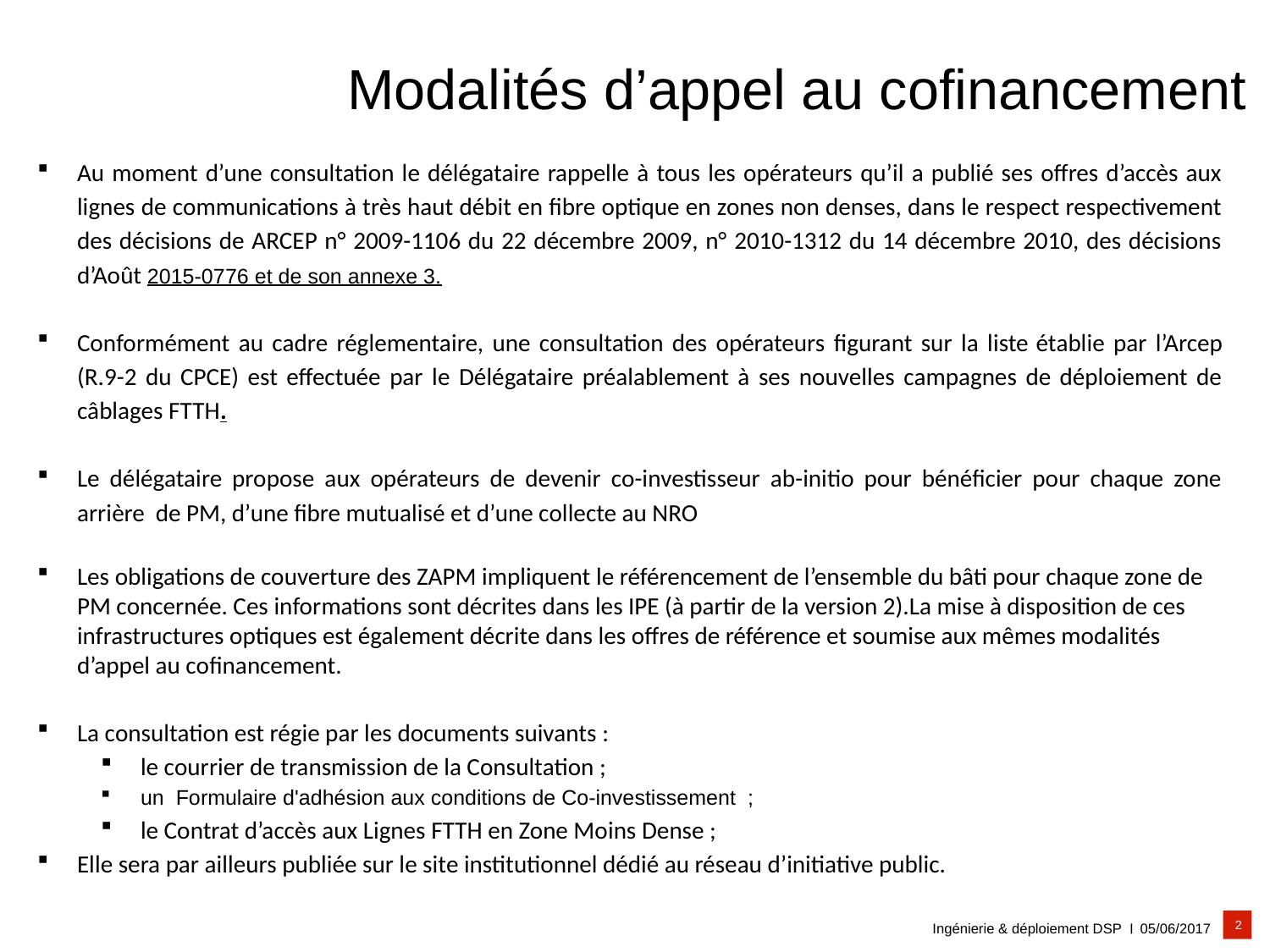

# Modalités d’appel au cofinancement
Au moment d’une consultation le délégataire rappelle à tous les opérateurs qu’il a publié ses offres d’accès aux lignes de communications à très haut débit en fibre optique en zones non denses, dans le respect respectivement des décisions de ARCEP n° 2009-1106 du 22 décembre 2009, n° 2010-1312 du 14 décembre 2010, des décisions d’Août 2015-0776 et de son annexe 3.

Conformément au cadre réglementaire, une consultation des opérateurs figurant sur la liste établie par l’Arcep (R.9-2 du CPCE) est effectuée par le Délégataire préalablement à ses nouvelles campagnes de déploiement de câblages FTTH.

Le délégataire propose aux opérateurs de devenir co-investisseur ab-initio pour bénéficier pour chaque zone arrière  de PM, d’une fibre mutualisé et d’une collecte au NRO

Les obligations de couverture des ZAPM impliquent le référencement de l’ensemble du bâti pour chaque zone de PM concernée. Ces informations sont décrites dans les IPE (à partir de la version 2).La mise à disposition de ces infrastructures optiques est également décrite dans les offres de référence et soumise aux mêmes modalités d’appel au cofinancement.

La consultation est régie par les documents suivants :
le courrier de transmission de la Consultation ;
un  Formulaire d'adhésion aux conditions de Co-investissement  ;
le Contrat d’accès aux Lignes FTTH en Zone Moins Dense ;
Elle sera par ailleurs publiée sur le site institutionnel dédié au réseau d’initiative public.